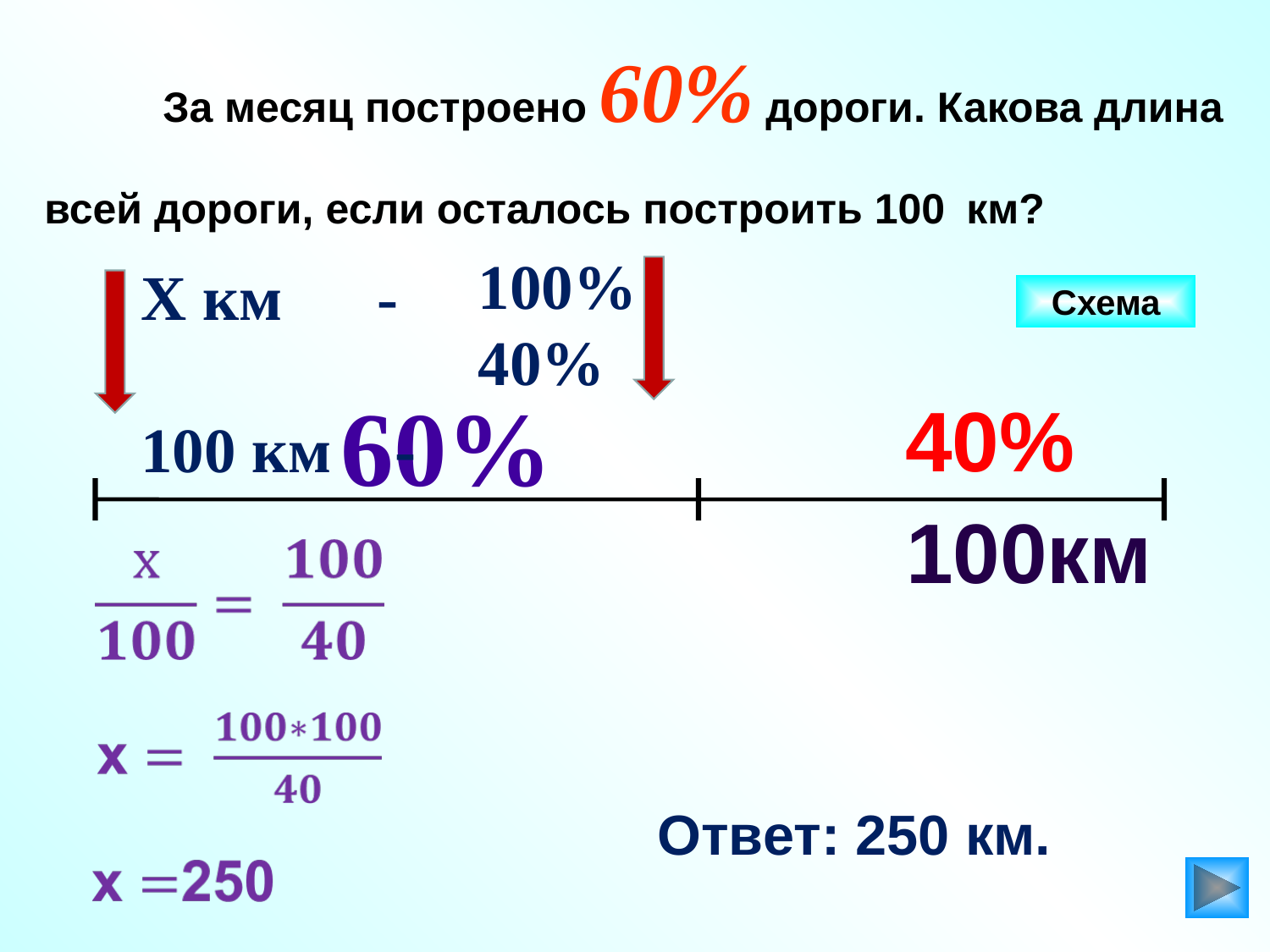

За месяц построено 60% дороги. Какова длина всей дороги, если осталось построить 100 км?
100%
40%
Х км      -                      100 км    -

Схема
60%

  40%

  100км

Ответ: 250 км.